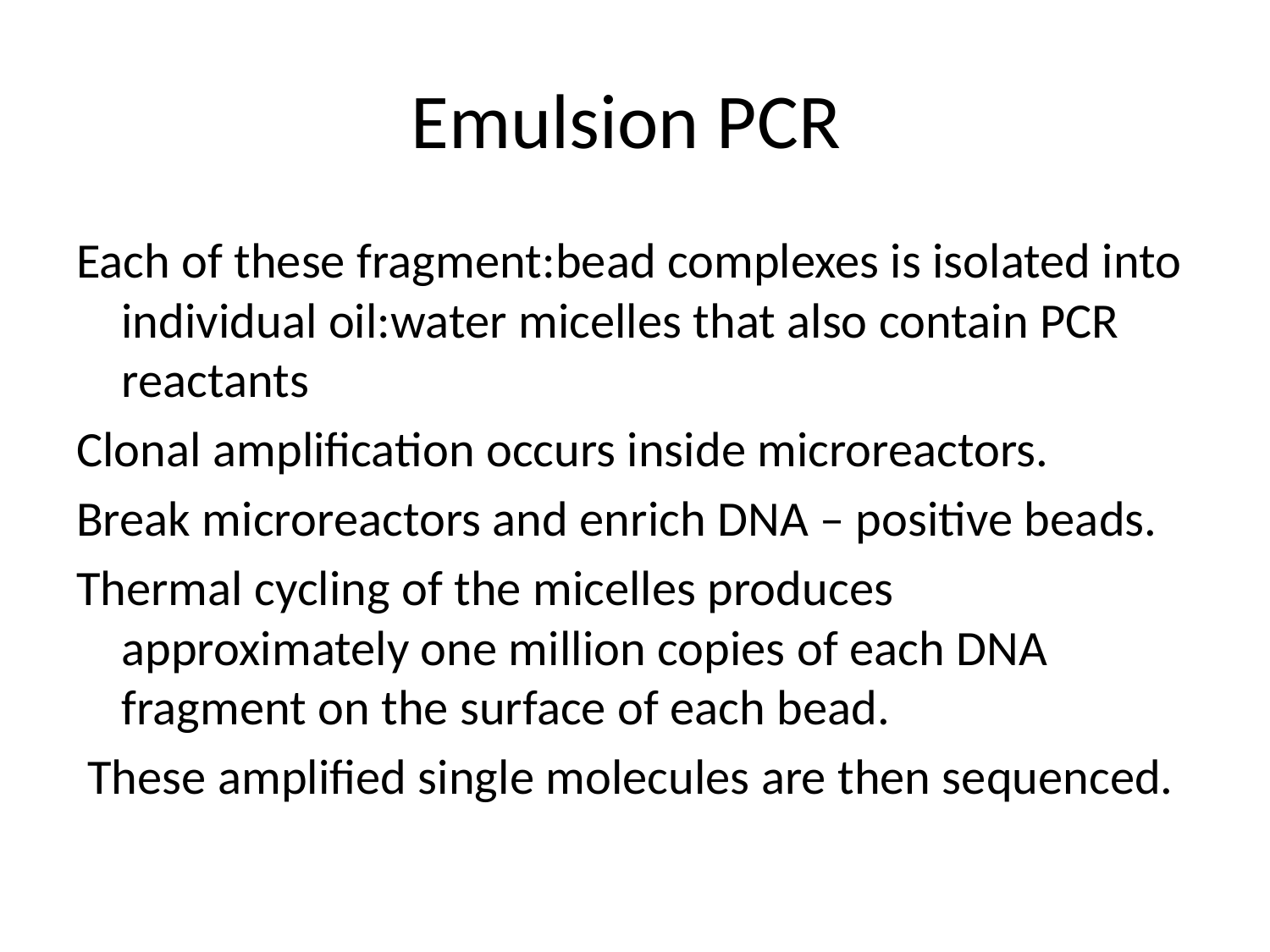

# Emulsion PCR
Each of these fragment:bead complexes is isolated into individual oil:water micelles that also contain PCR reactants
Clonal amplification occurs inside microreactors.
Break microreactors and enrich DNA – positive beads.
Thermal cycling of the micelles produces approximately one million copies of each DNA fragment on the surface of each bead.
 These amplified single molecules are then sequenced.